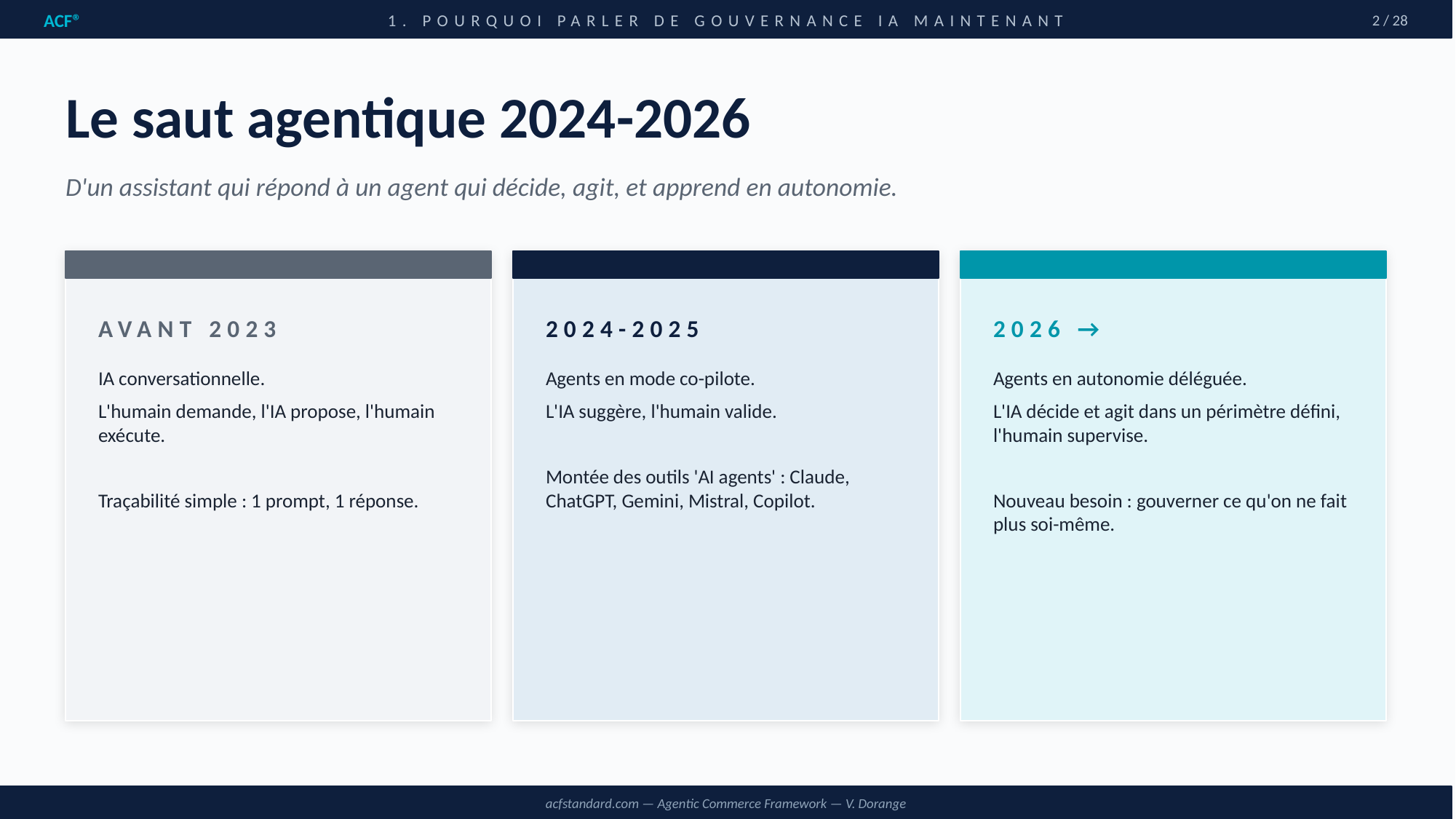

ACF®
1. POURQUOI PARLER DE GOUVERNANCE IA MAINTENANT
2 / 28
Le saut agentique 2024-2026
D'un assistant qui répond à un agent qui décide, agit, et apprend en autonomie.

AVANT 2023
2024-2025
2026 →
IA conversationnelle.
L'humain demande, l'IA propose, l'humain exécute.

Traçabilité simple : 1 prompt, 1 réponse.
Agents en mode co-pilote.
L'IA suggère, l'humain valide.

Montée des outils 'AI agents' : Claude, ChatGPT, Gemini, Mistral, Copilot.
Agents en autonomie déléguée.
L'IA décide et agit dans un périmètre défini, l'humain supervise.

Nouveau besoin : gouverner ce qu'on ne fait plus soi-même.

acfstandard.com — Agentic Commerce Framework — V. Dorange